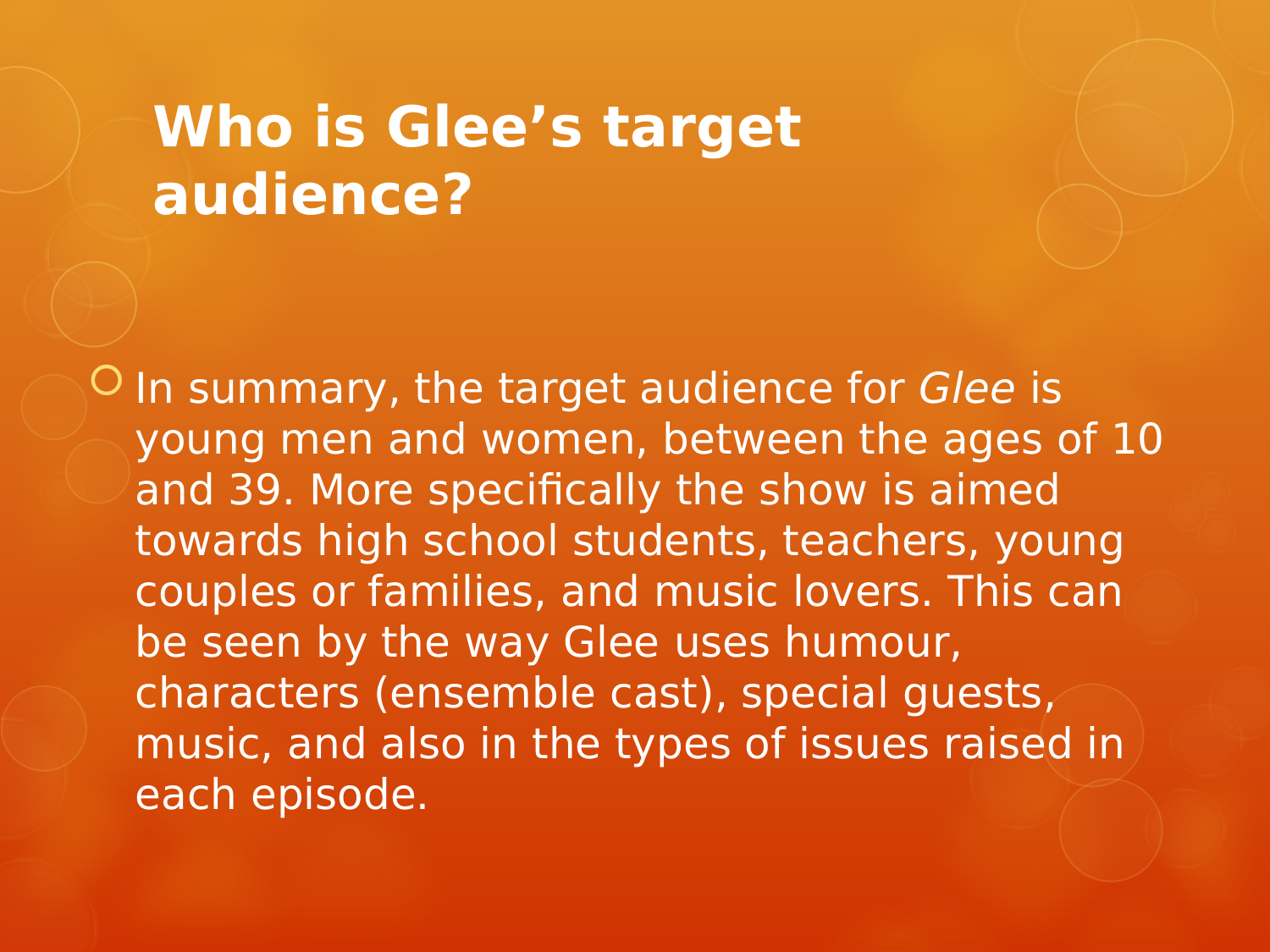

# Who is Glee’s target audience?

In summary, the target audience for Glee is young men and women, between the ages of 10 and 39. More specifically the show is aimed towards high school students, teachers, young couples or families, and music lovers. This can be seen by the way Glee uses humour, characters (ensemble cast), special guests, music, and also in the types of issues raised in each episode.